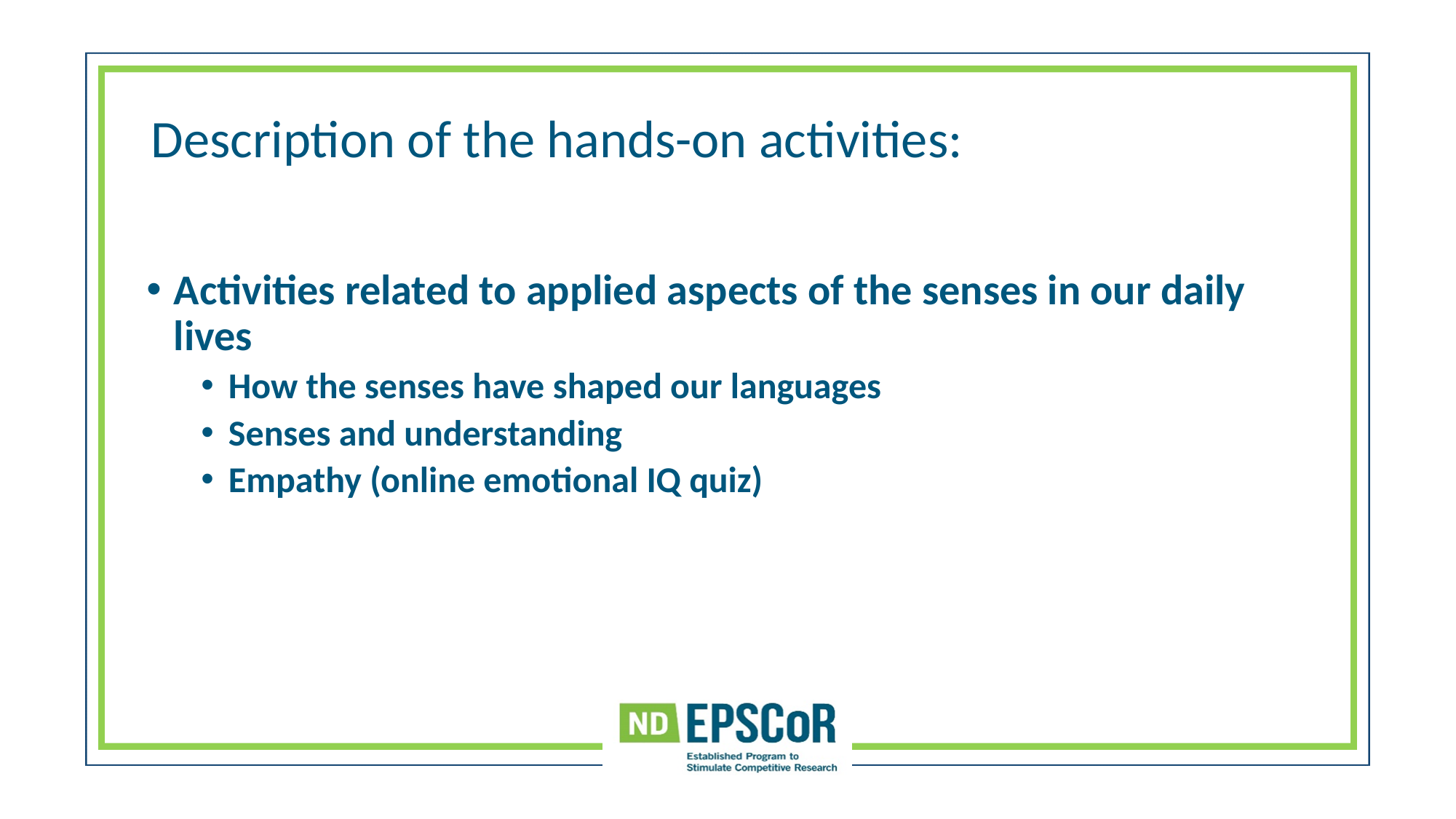

# Description of the hands-on activities:
Activities related to applied aspects of the senses in our daily lives
How the senses have shaped our languages
Senses and understanding
Empathy (online emotional IQ quiz)